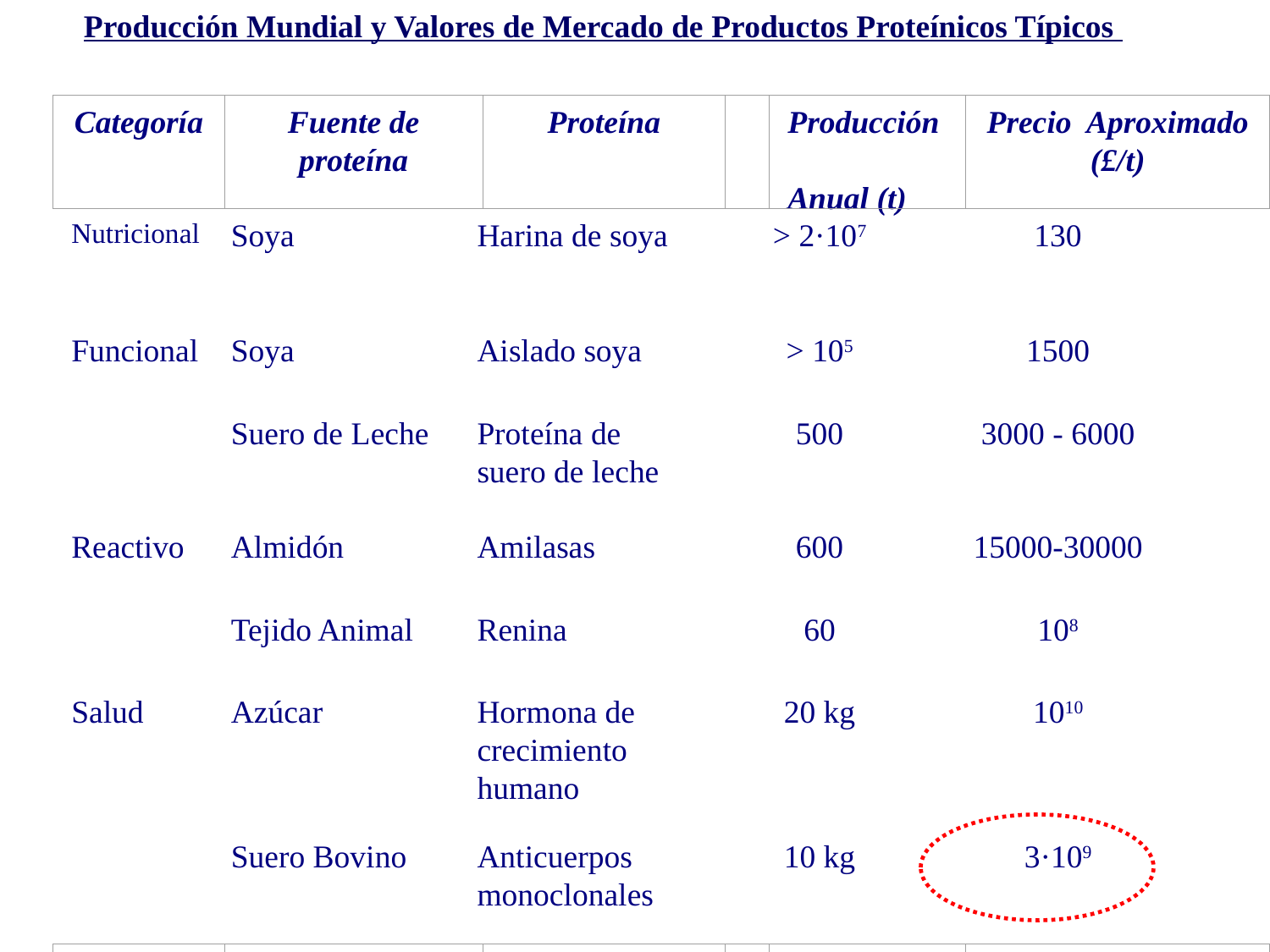

Producción Mundial y Valores de Mercado de Productos Proteínicos Típicos

Categoría

Fuente de proteína

Proteína

Producción                     Anual (t)

Precio  Aproximado (£/t)

Nutricional

Soya

Harina de soya

> 2·107

130

Funcional

Soya

Aislado soya

> 105

1500

Suero de Leche

Proteína de suero de leche

500

3000 - 6000

Reactivo

Almidón

Amilasas

600

15000-30000

Tejido Animal

Renina

60

108

Salud

Azúcar

Hormona de crecimiento humano

20 kg

1010

Suero Bovino

Anticuerpos monoclonales

10 kg

3·109